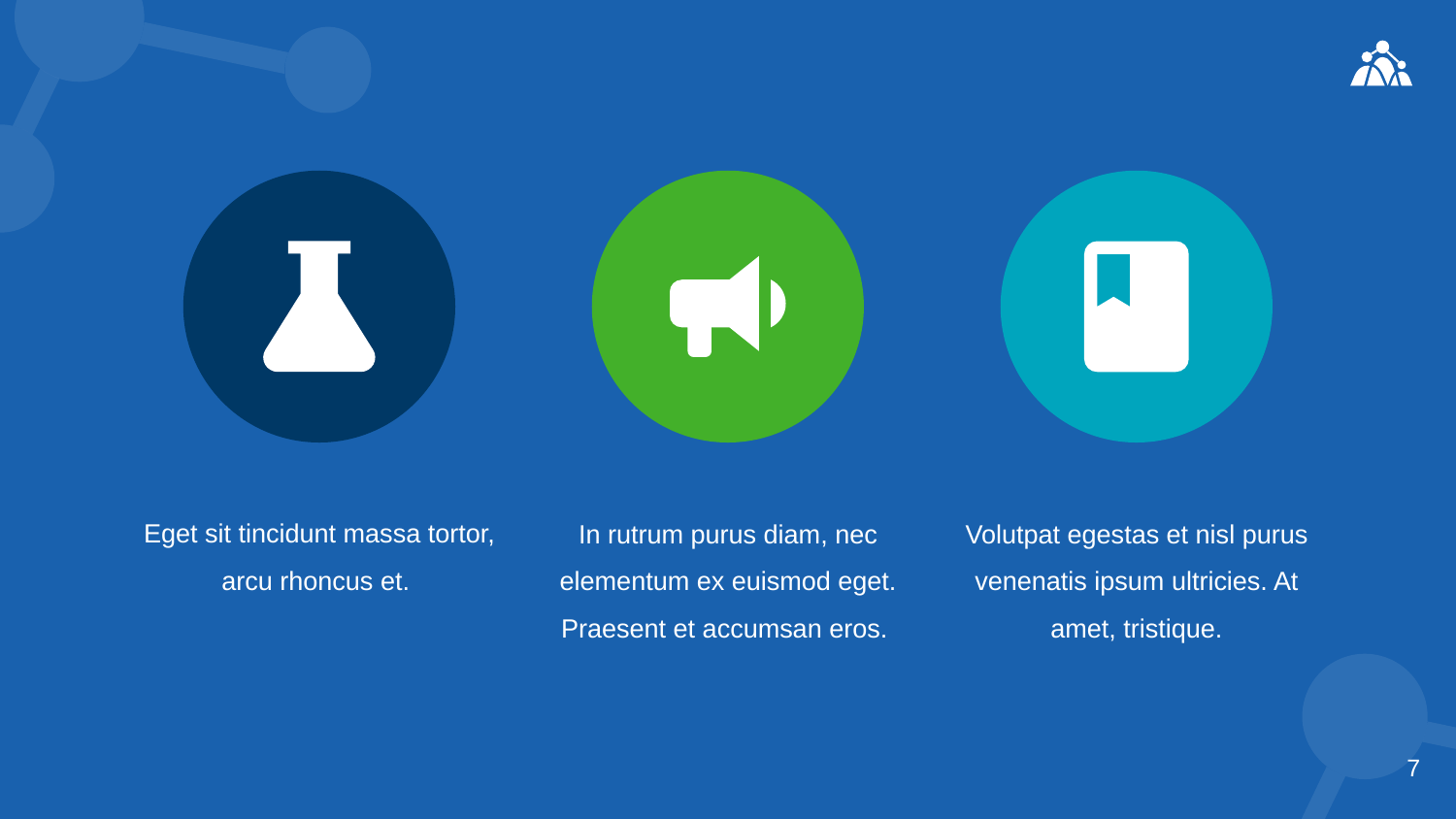

In rutrum purus diam, nec elementum ex euismod eget. Praesent et accumsan eros.
Volutpat egestas et nisl purus venenatis ipsum ultricies. At amet, tristique.
# Eget sit tincidunt massa tortor, arcu rhoncus et.

7